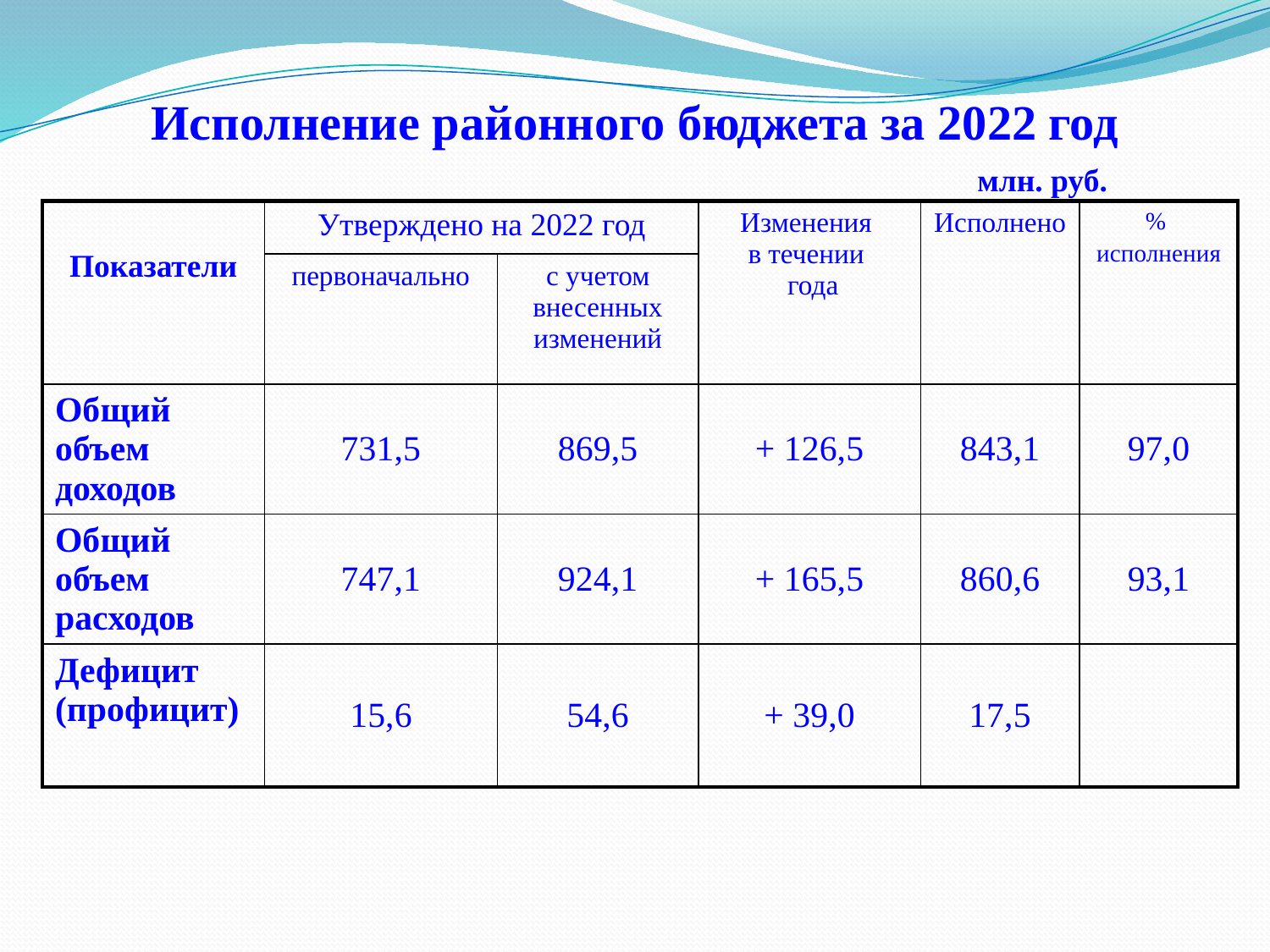

# Исполнение районного бюджета за 2022 год млн. руб.
| Показатели | Утверждено на 2022 год |  | Изменения в течении года | Исполнено | % исполнения |
| --- | --- | --- | --- | --- | --- |
|  | первоначально | с учетом внесенных изменений |  |  |  |
| Общий объем доходов | 731,5 | 869,5 | + 126,5 | 843,1 | 97,0 |
| Общий объем расходов | 747,1 | 924,1 | + 165,5 | 860,6 | 93,1 |
| Дефицит (профицит) | 15,6 | 54,6 | + 39,0 | 17,5 |  |